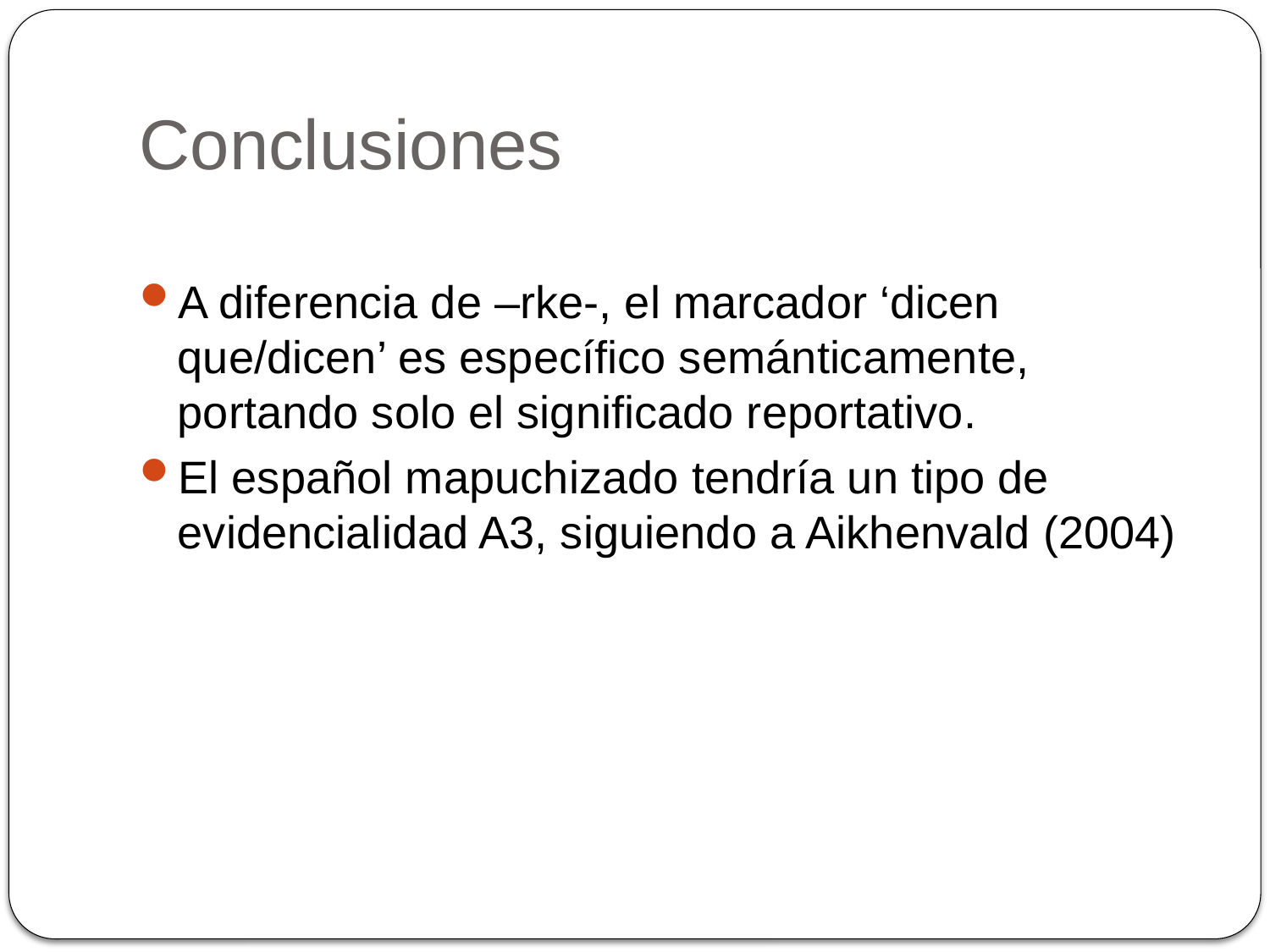

# Conclusiones

A diferencia de –rke-, el marcador ‘dicen que/dicen’ es específico semánticamente, portando solo el significado reportativo.
El español mapuchizado tendría un tipo de evidencialidad A3, siguiendo a Aikhenvald (2004)